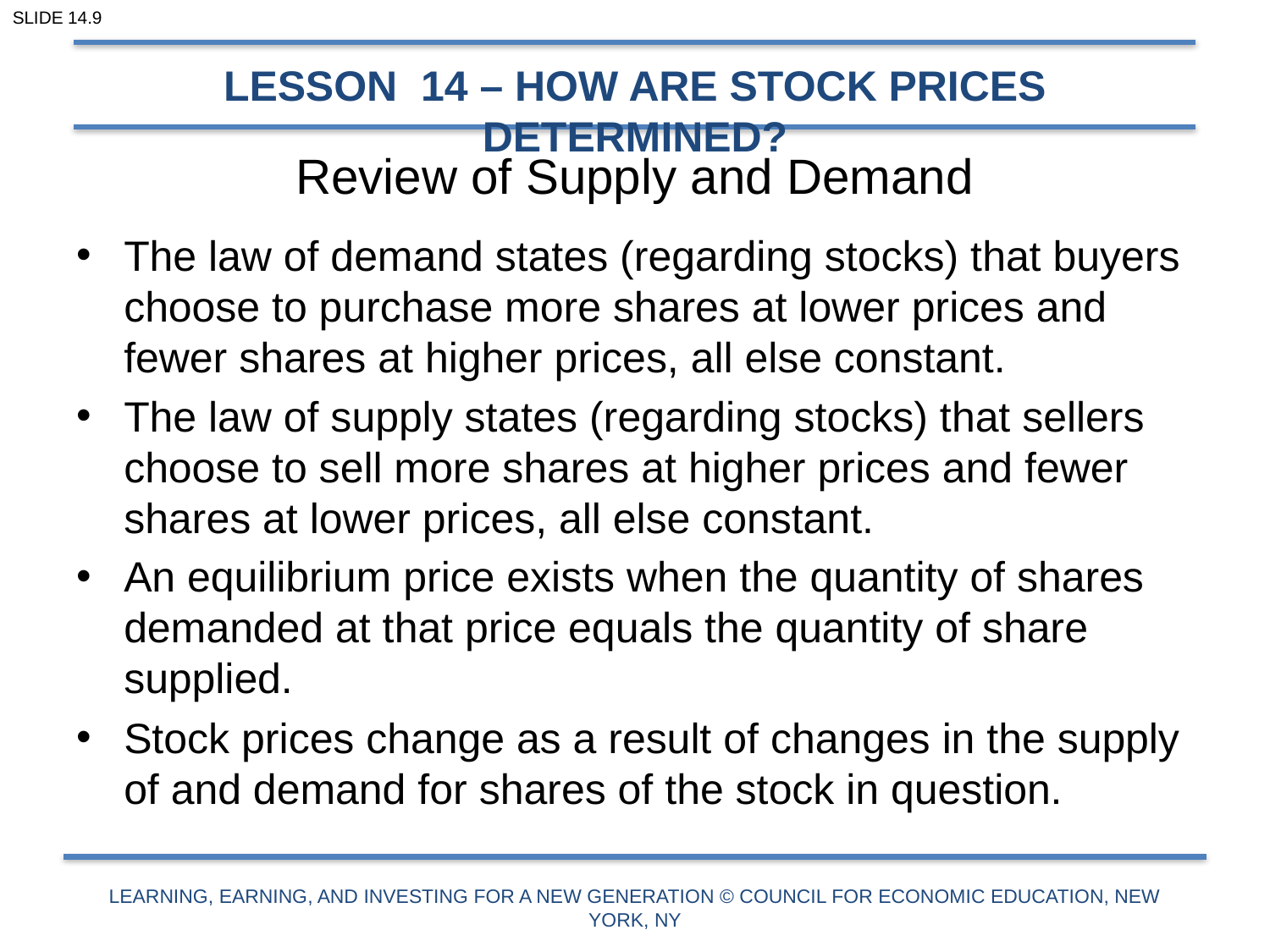

Slide 14.9
Lesson  14 – How are Stock Prices Determined?
# Review of Supply and Demand
The law of demand states (regarding stocks) that buyers choose to purchase more shares at lower prices and fewer shares at higher prices, all else constant.
The law of supply states (regarding stocks) that sellers choose to sell more shares at higher prices and fewer shares at lower prices, all else constant.
An equilibrium price exists when the quantity of shares demanded at that price equals the quantity of share supplied.
Stock prices change as a result of changes in the supply of and demand for shares of the stock in question.